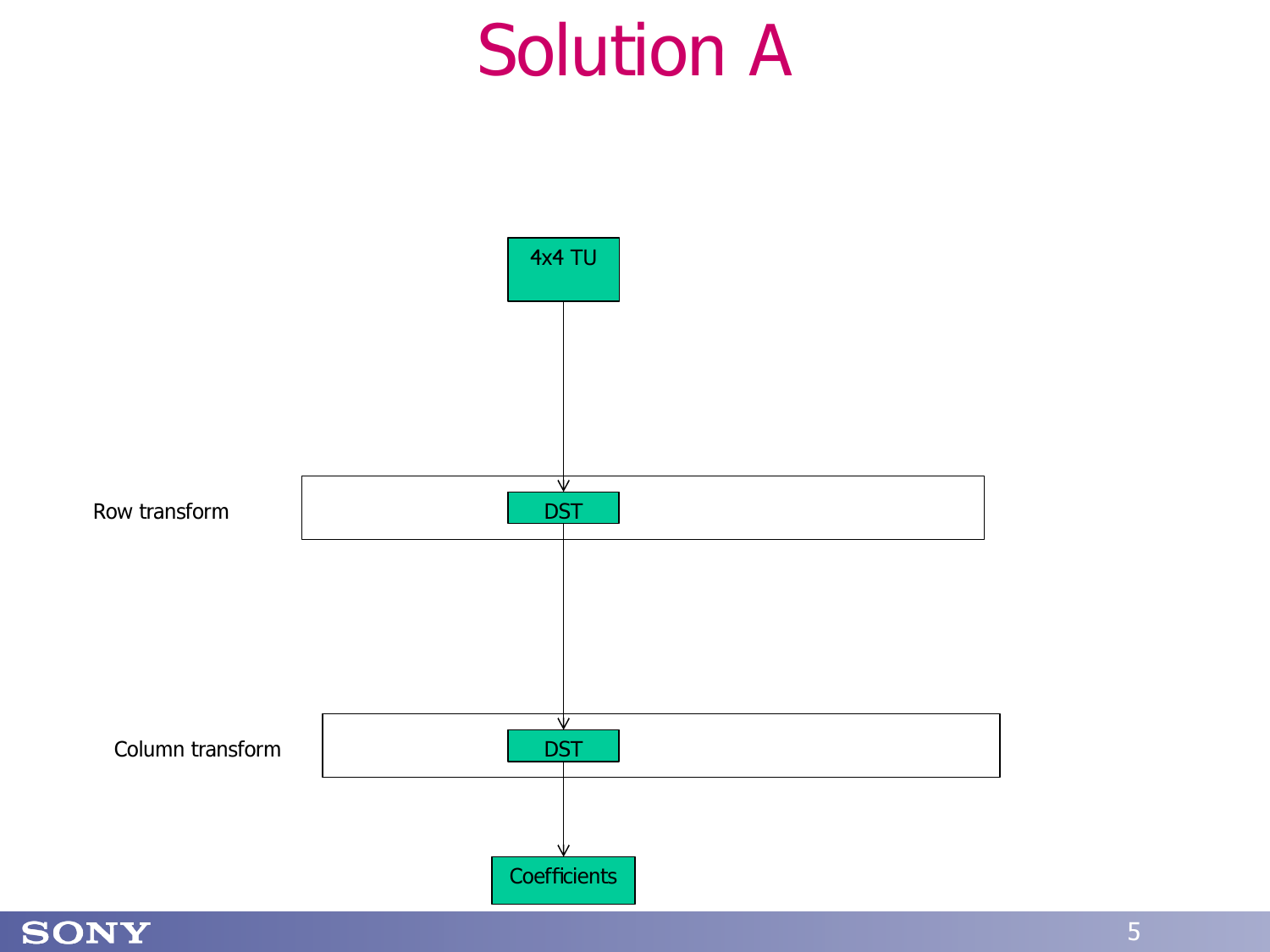

# Solution A
4x4 TU

Row transform
DST

Column transform
DST
Coefficients
5